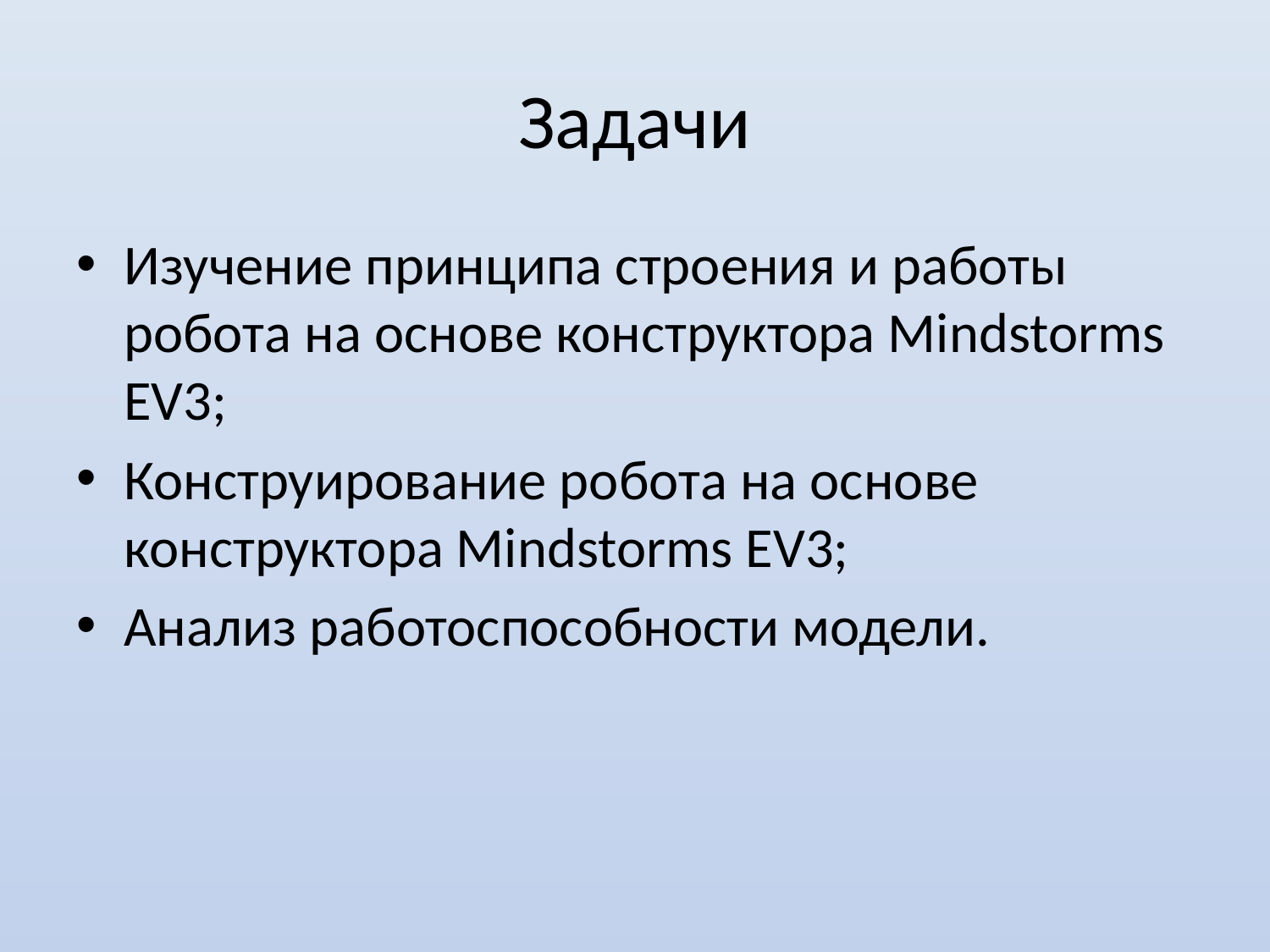

# Задачи
Изучение принципа строения и работы робота на основе конструктора Mindstorms EV3;
Конструирование робота на основе конструктора Mindstorms EV3;
Анализ работоспособности модели.